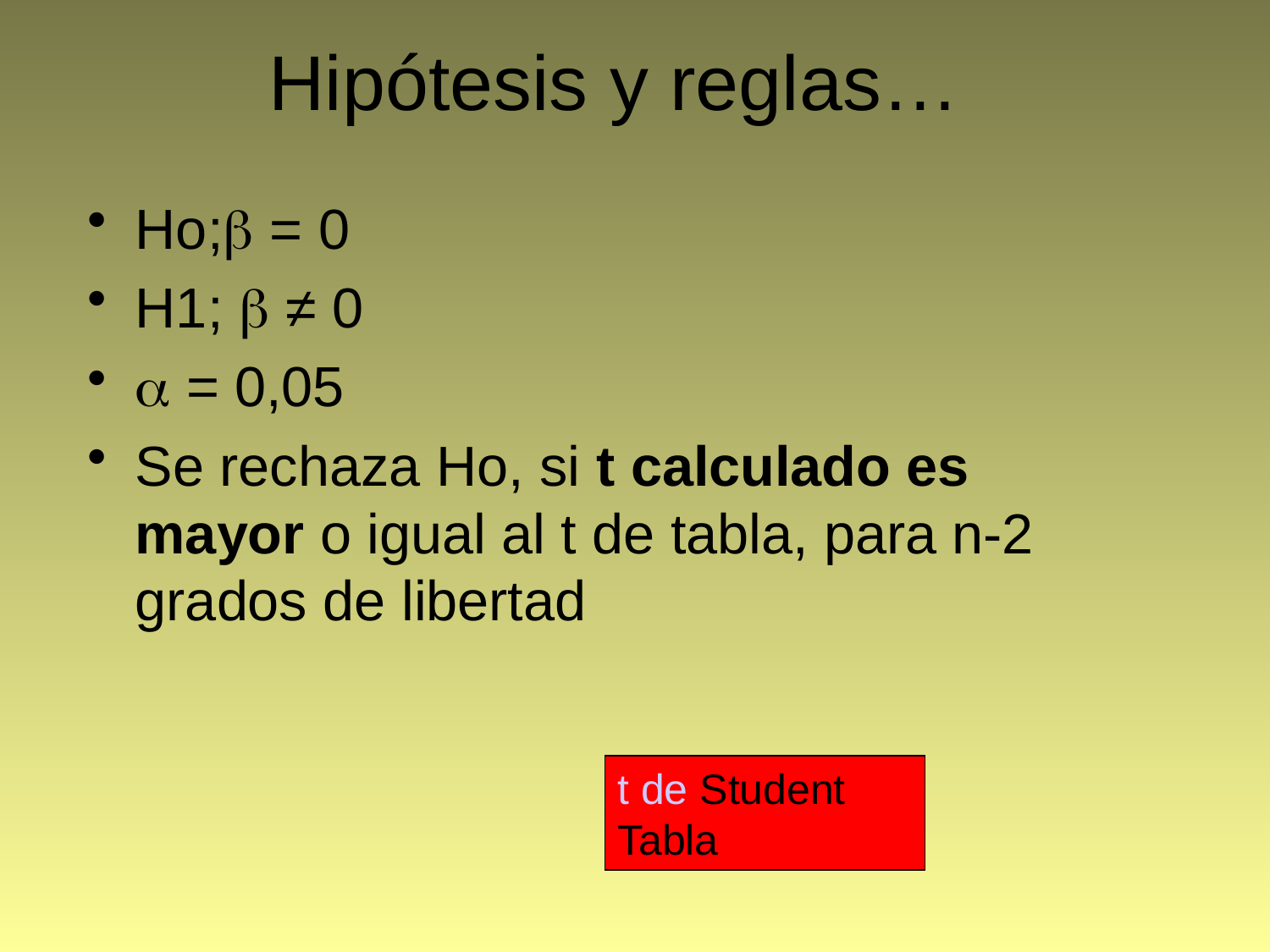

# Hipótesis y reglas…
Ho;β = 0
H1; β ≠ 0
α = 0,05
Se rechaza Ho, si t calculado es mayor o igual al t de tabla, para n-2 grados de libertad

t de Student Tabla